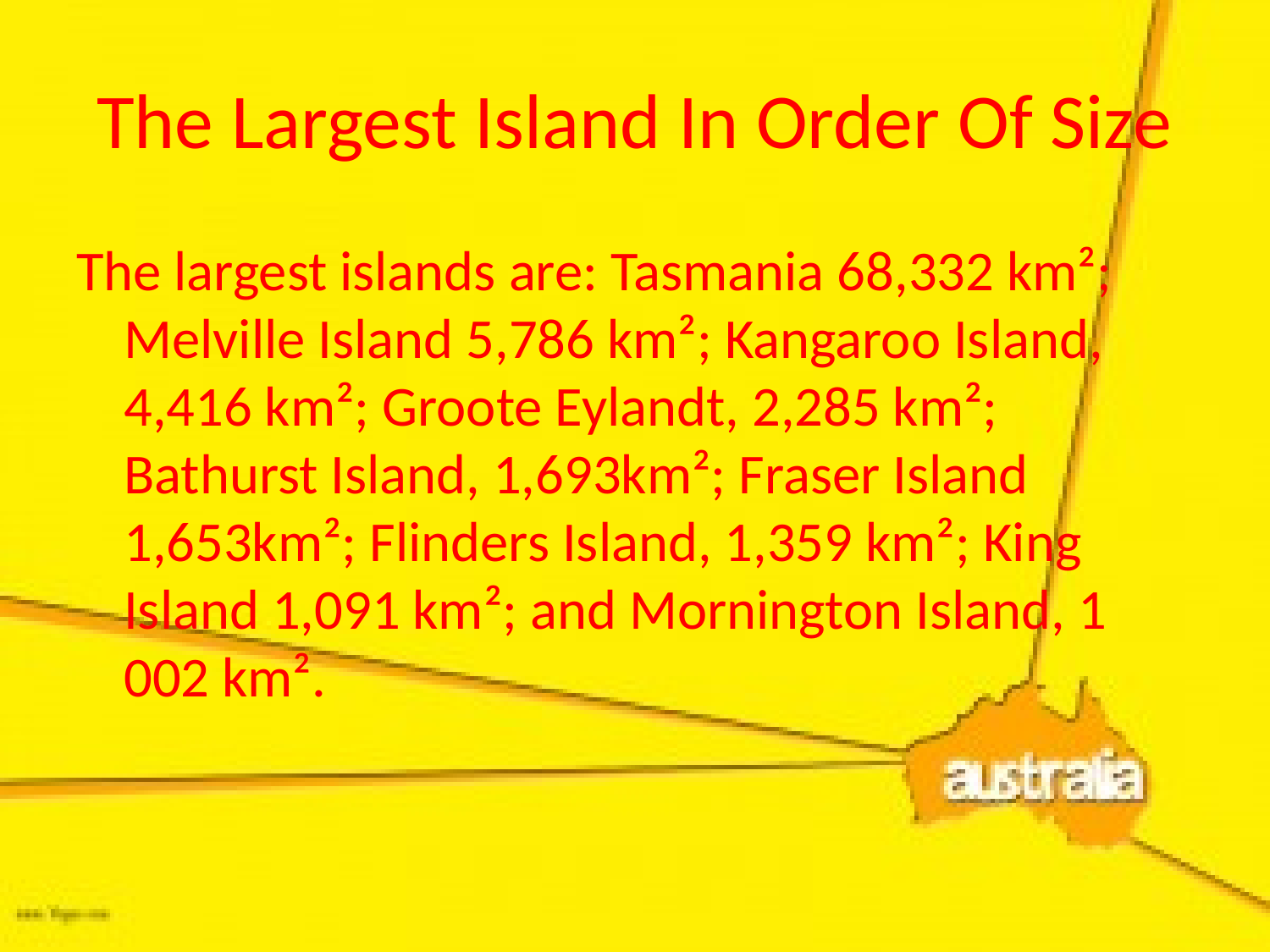

# The Largest Island In Order Of Size
The largest islands are: Tasmania 68,332 km²; Melville Island 5,786 km²; Kangaroo Island, 4,416 km²; Groote Eylandt, 2,285 km²; Bathurst Island, 1,693km²; Fraser Island 1,653km²; Flinders Island, 1,359 km²; King Island 1,091 km²; and Mornington Island, 1 002 km².